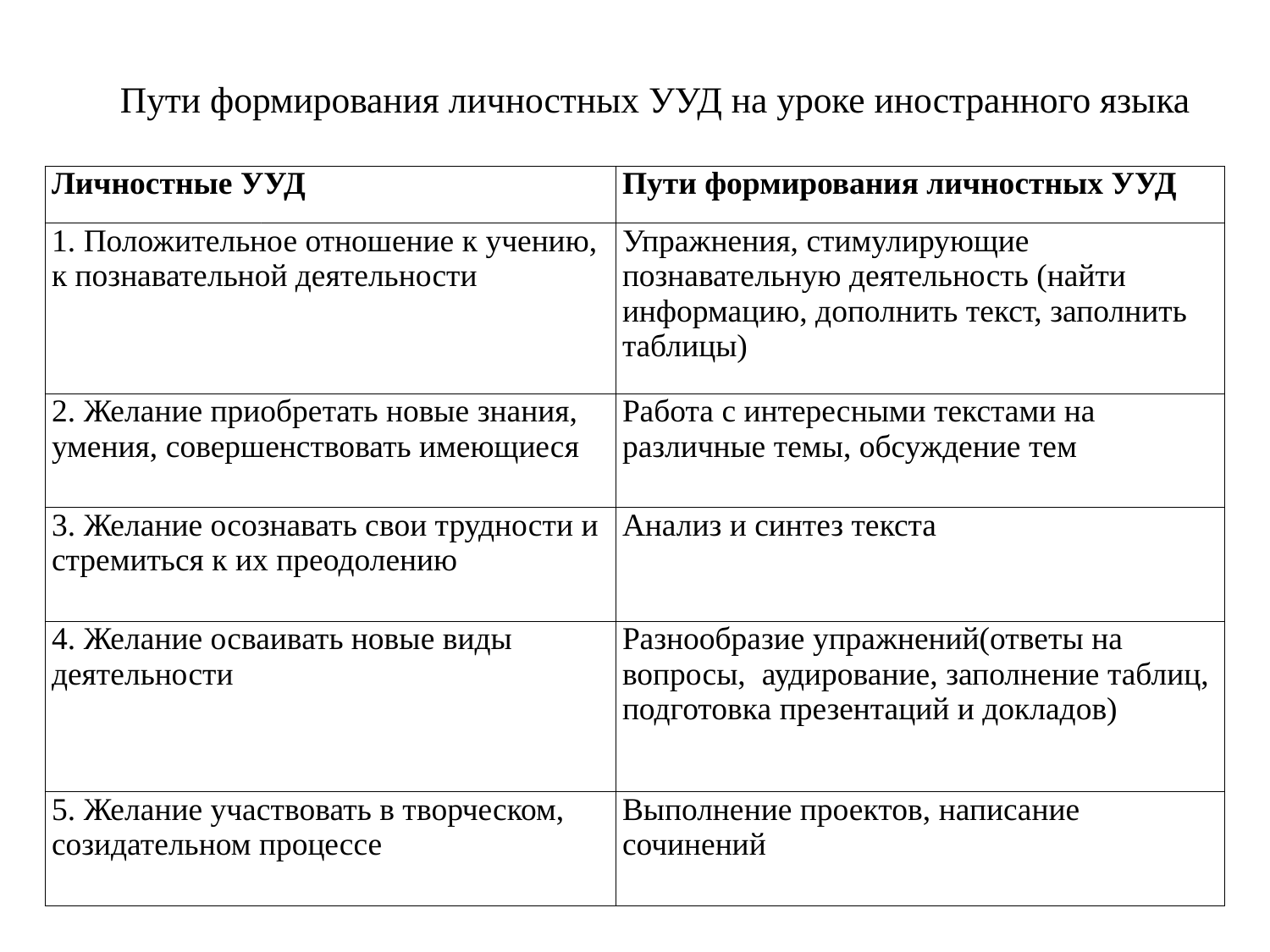

# Пути формирования личностных УУД на уроке иностранного языка
| Личностные УУД | Пути формирования личностных УУД |
| --- | --- |
| 1. Положительное отношение к учению, к познавательной деятельности | Упражнения, стимулирующие познавательную деятельность (найти информацию, дополнить текст, заполнить таблицы) |
| 2. Желание приобретать новые знания, умения, совершенствовать имеющиеся | Работа с интересными текстами на различные темы, обсуждение тем |
| 3. Желание осознавать свои трудности и стремиться к их преодолению | Анализ и синтез текста |
| 4. Желание осваивать новые виды деятельности | Разнообразие упражнений(ответы на вопросы,  аудирование, заполнение таблиц, подготовка презентаций и докладов) |
| 5. Желание участвовать в творческом, созидательном процессе | Выполнение проектов, написание сочинений |